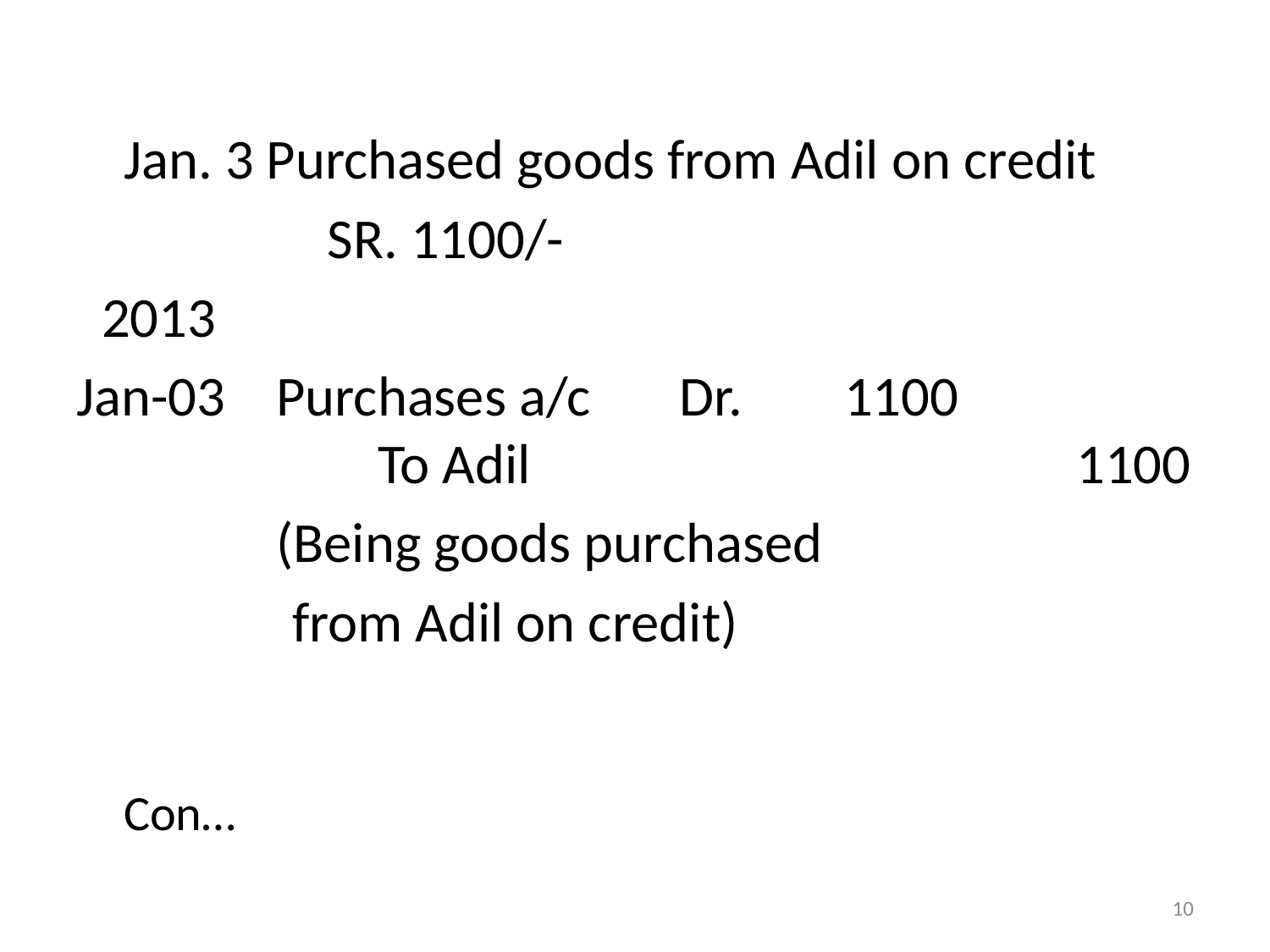

Jan. 3 Purchased goods from Adil on credit
		      SR. 1100/-
  2013
Jan-03    Purchases a/c       Dr.        1100                      		To Adil			               1100
 		  (Being goods purchased
                 from Adil on credit)
															                     Con…

10